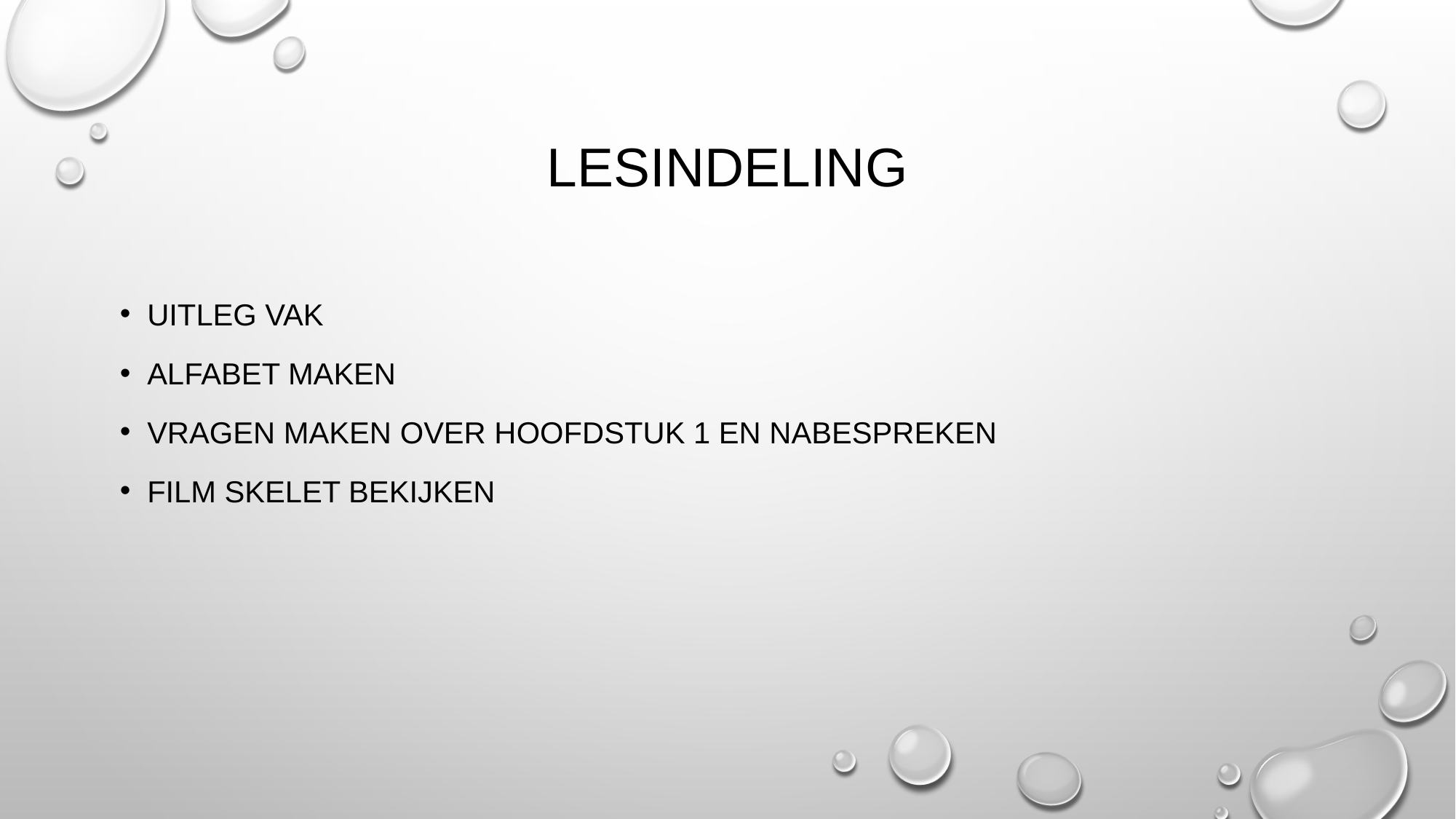

# Lesindeling
Uitleg vak
Alfabet maken
Vragen maken over hoofdstuk 1 en nabespreken
Film skelet bekijken